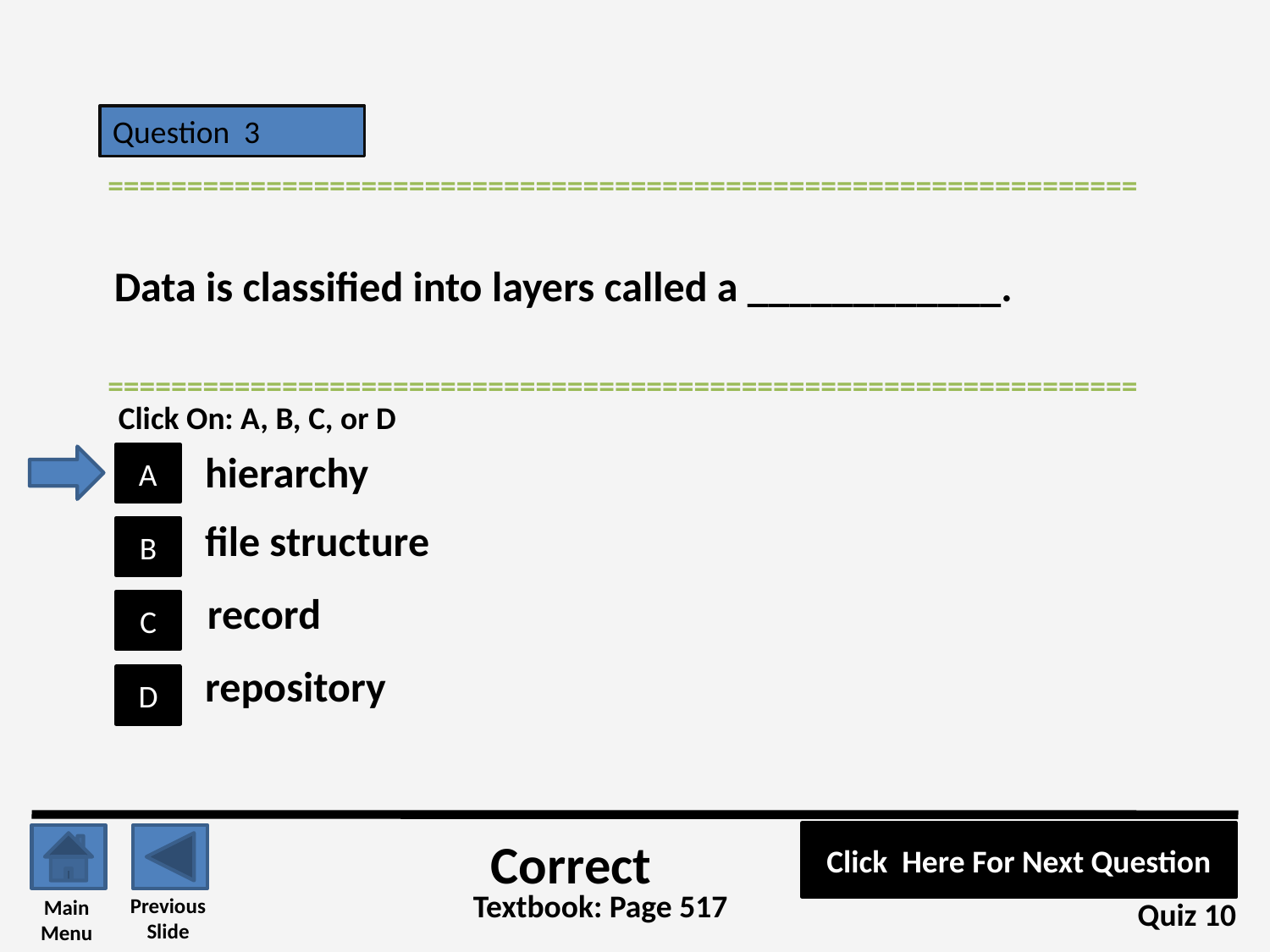

Question  3
=================================================================
Data is classified into layers called a ____________.
=================================================================
Click On: A, B, C, or D

hierarchy
A

file structure
B
record
C
repository
D
Click  Here For Next Question

Correct
Textbook: Page 517
Previous
Slide
Main
Menu
Quiz 10